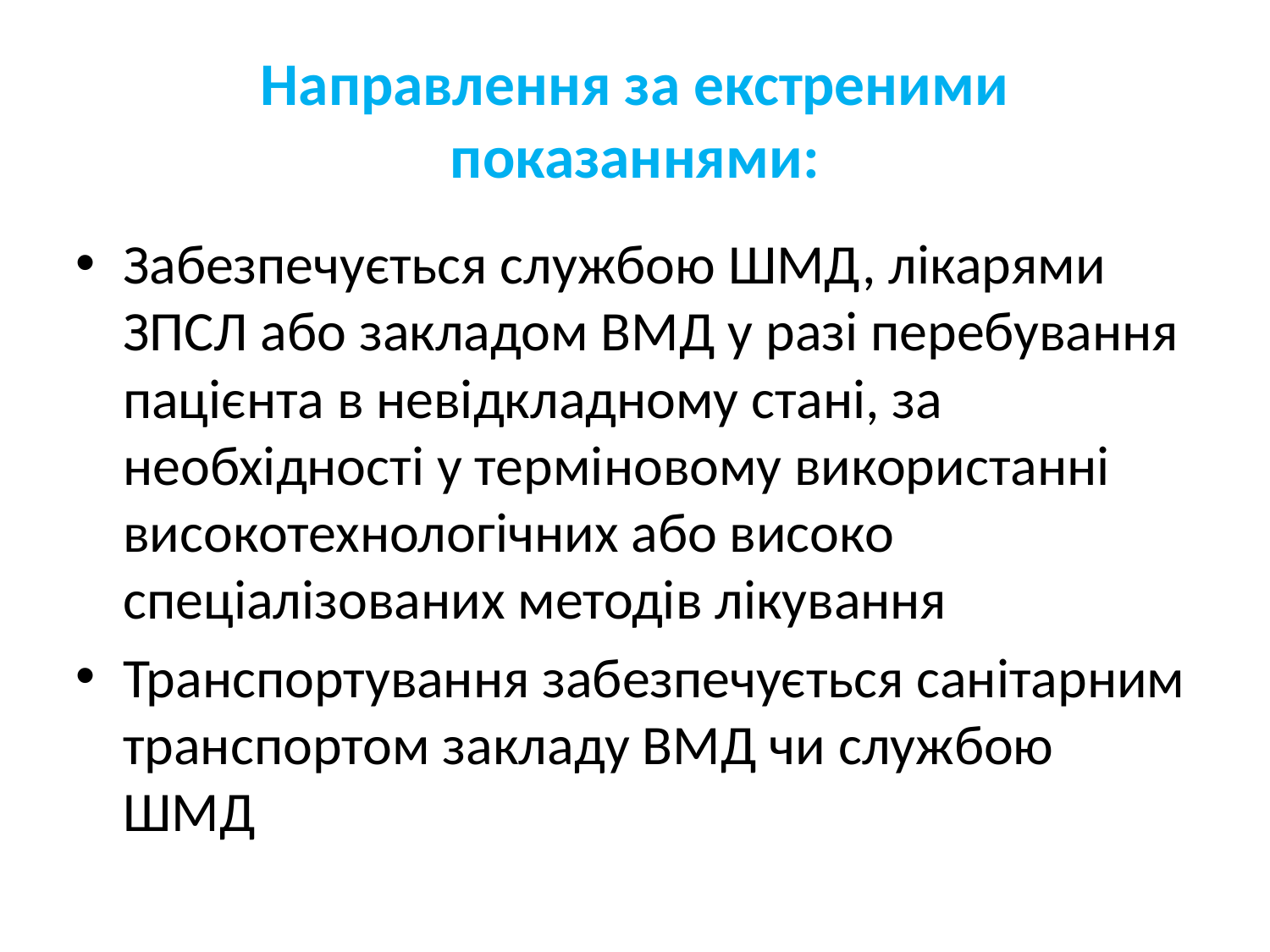

Направлення за екстреними показаннями:
Забезпечується службою ШМД, лікарями ЗПСЛ або закладом ВМД у разі перебування пацієнта в невідкладному стані, за необхідності у терміновому використанні високотехнологічних або високо спеціалізованих методів лікування
Транспортування забезпечується санітарним транспортом закладу ВМД чи службою ШМД